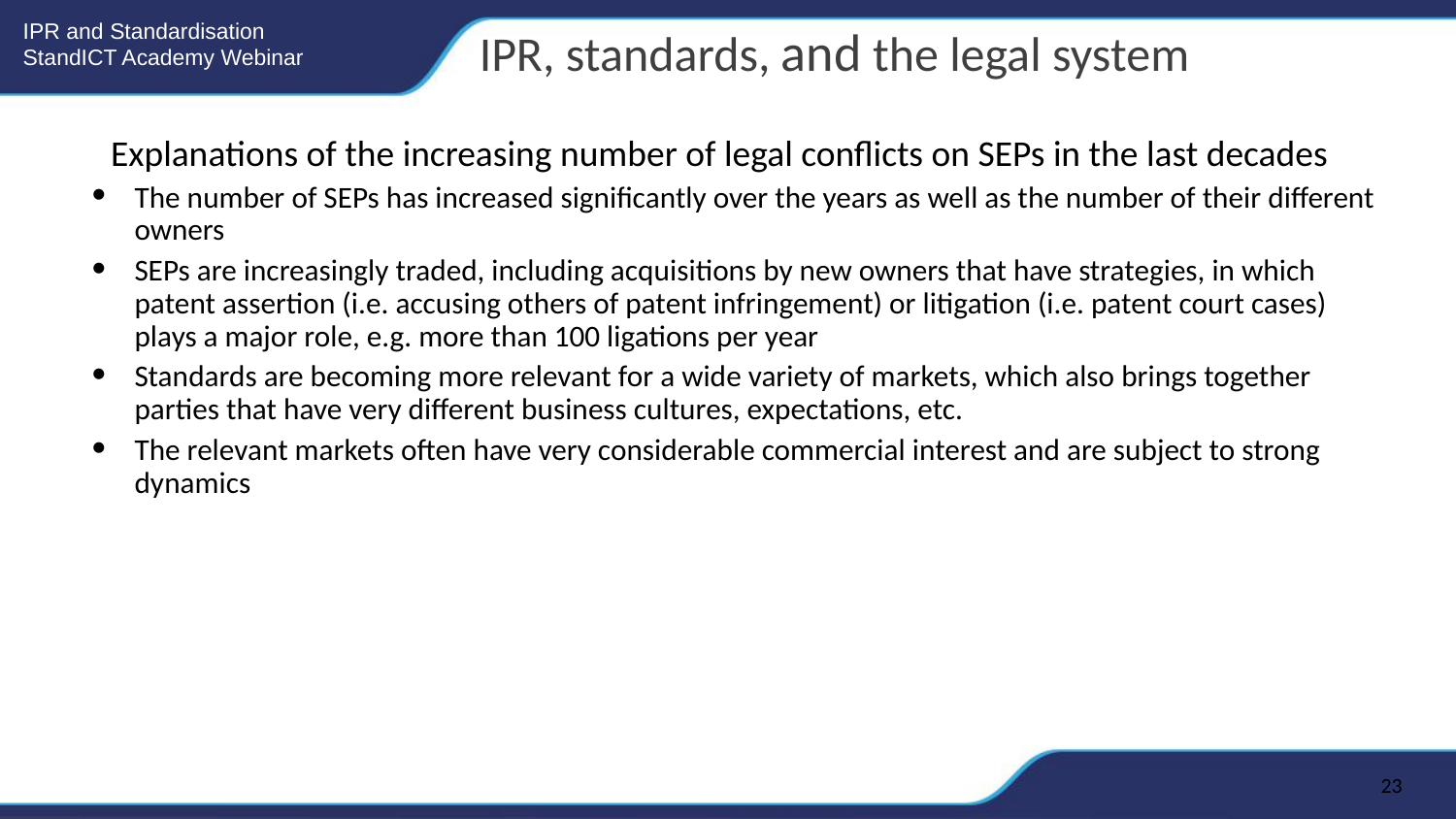

IPR, standards, and the legal system
Explanations of the increasing number of legal conflicts on SEPs in the last decades
The number of SEPs has increased significantly over the years as well as the number of their different owners
SEPs are increasingly traded, including acquisitions by new owners that have strategies, in which patent assertion (i.e. accusing others of patent infringement) or litigation (i.e. patent court cases) plays a major role, e.g. more than 100 ligations per year
Standards are becoming more relevant for a wide variety of markets, which also brings together parties that have very different business cultures, expectations, etc.
The relevant markets often have very considerable commercial interest and are subject to strong dynamics